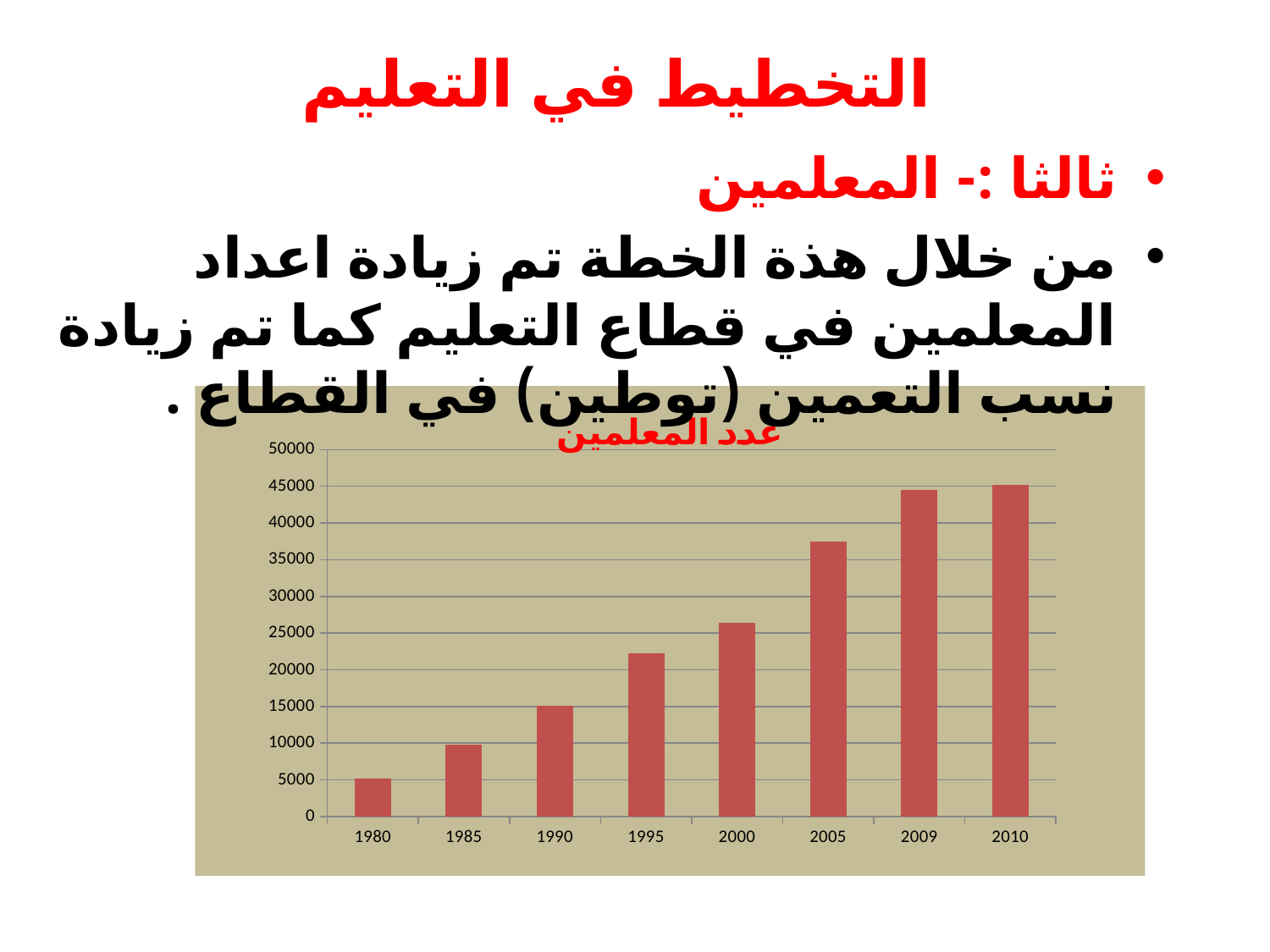

# التخطيط في التعليم
ثالثا :- المعلمين
من خلال هذة الخطة تم زيادة اعداد المعلمين في قطاع التعليم كما تم زيادة نسب التعمين (توطين) في القطاع .

### Chart: عدد المعلمين

| Category | عدد المعلمين |
|---|---|
| 1980 | 5150.0 |
| 1985 | 9793.0 |
| 1990 | 15121.0 |
| 1995 | 22292.0 |
| 2000 | 26416.0 |
| 2005 | 37500.0 |
| 2009 | 44506.0 |
| 2010 | 45142.0 |